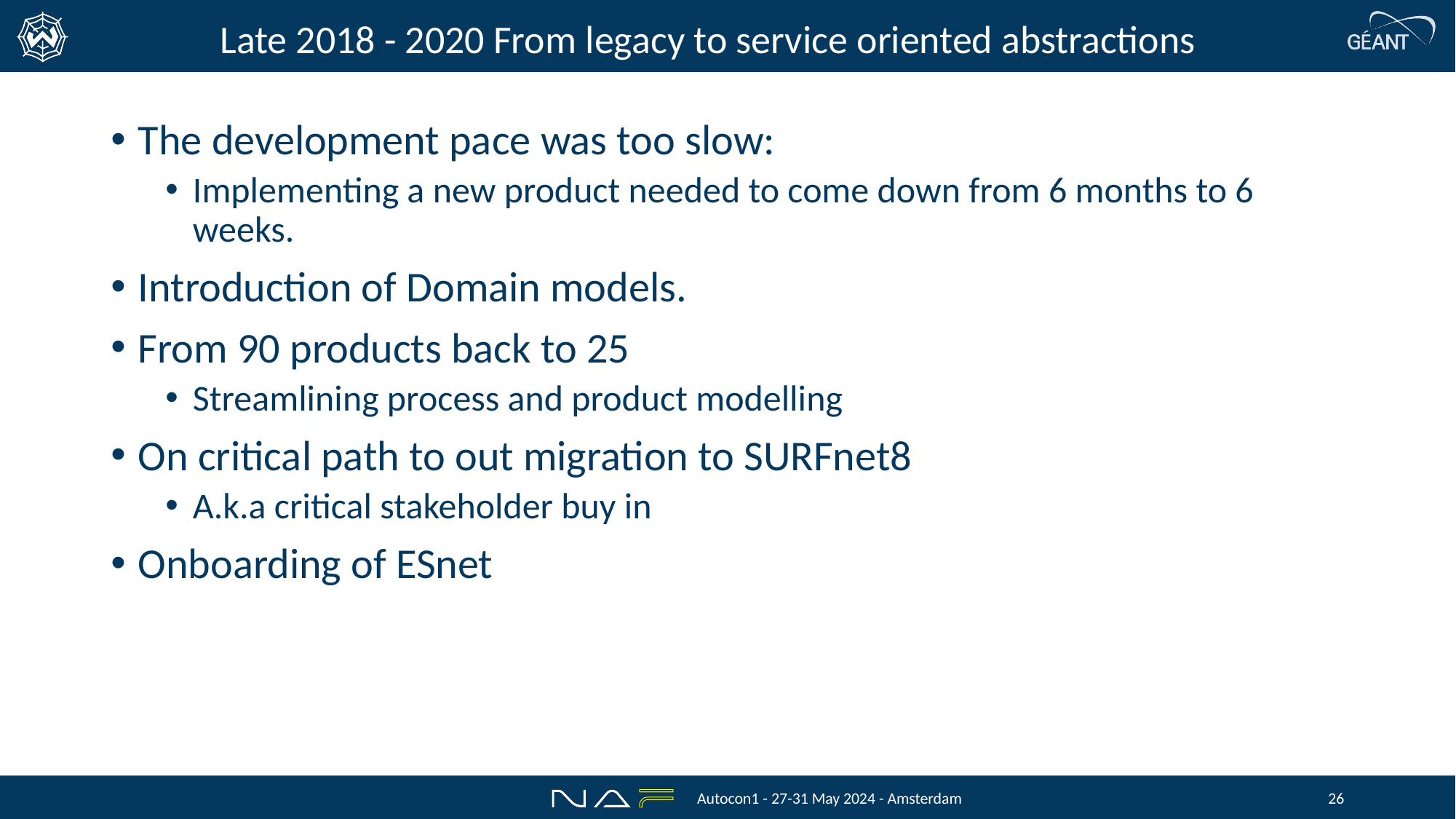

# Late 2018 - 2020 From legacy to service oriented abstractions
The development pace was too slow:
Implementing a new product needed to come down from 6 months to 6 weeks.
Introduction of Domain models.
From 90 products back to 25
Streamlining process and product modelling
On critical path to out migration to SURFnet8
A.k.a critical stakeholder buy in
Onboarding of ESnet

Autocon1 - 27-31 May 2024 - Amsterdam
26